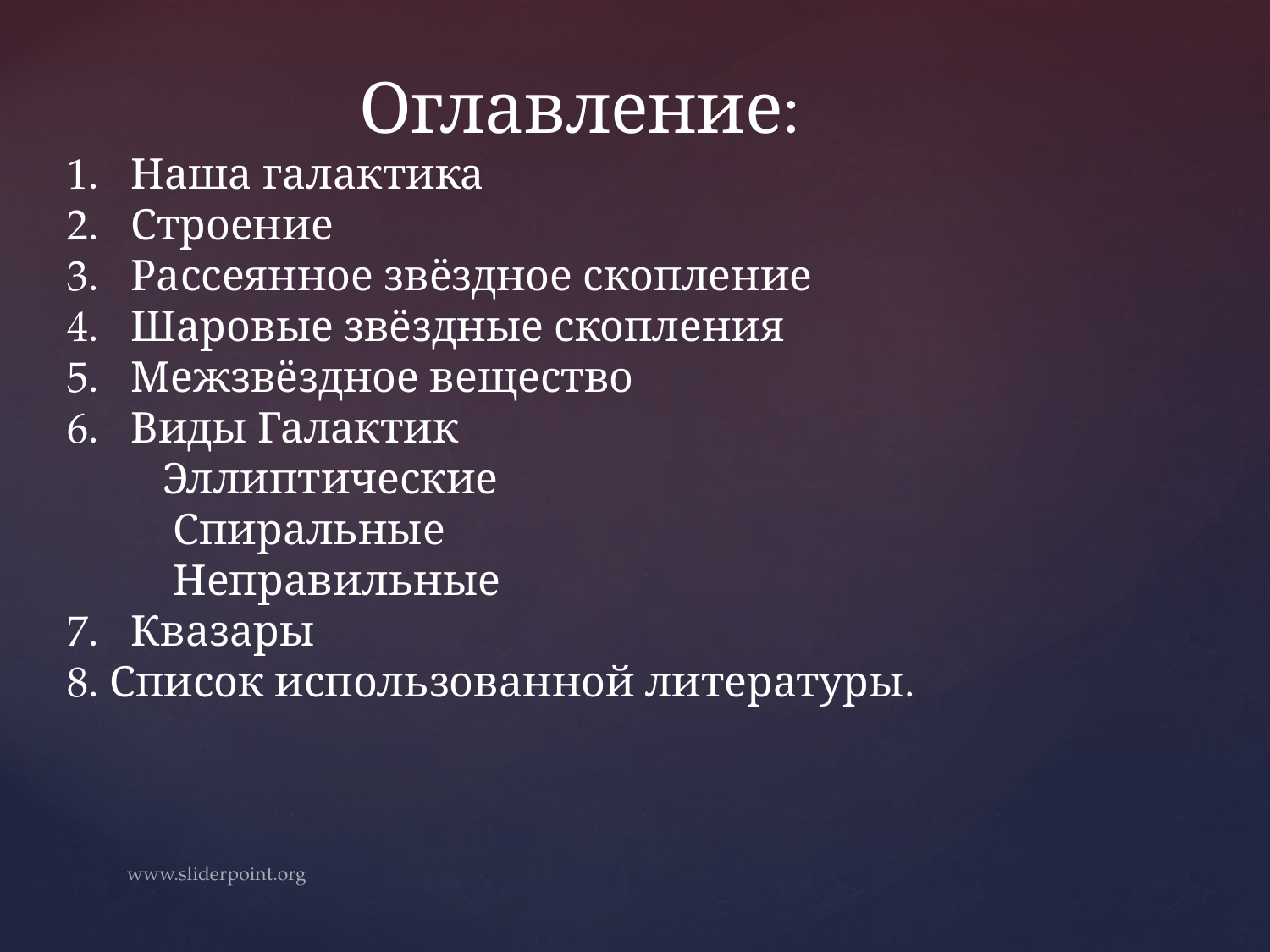

Оглавление:
Наша галактика
Строение
Рассеянное звёздное скопление
Шаровые звёздные скопления
Межзвёздное вещество
Виды Галактик
         Эллиптические
          Спиральные
          Неправильные
7.   Квазары
8. Список использованной литературы.

www.sliderpoint.org